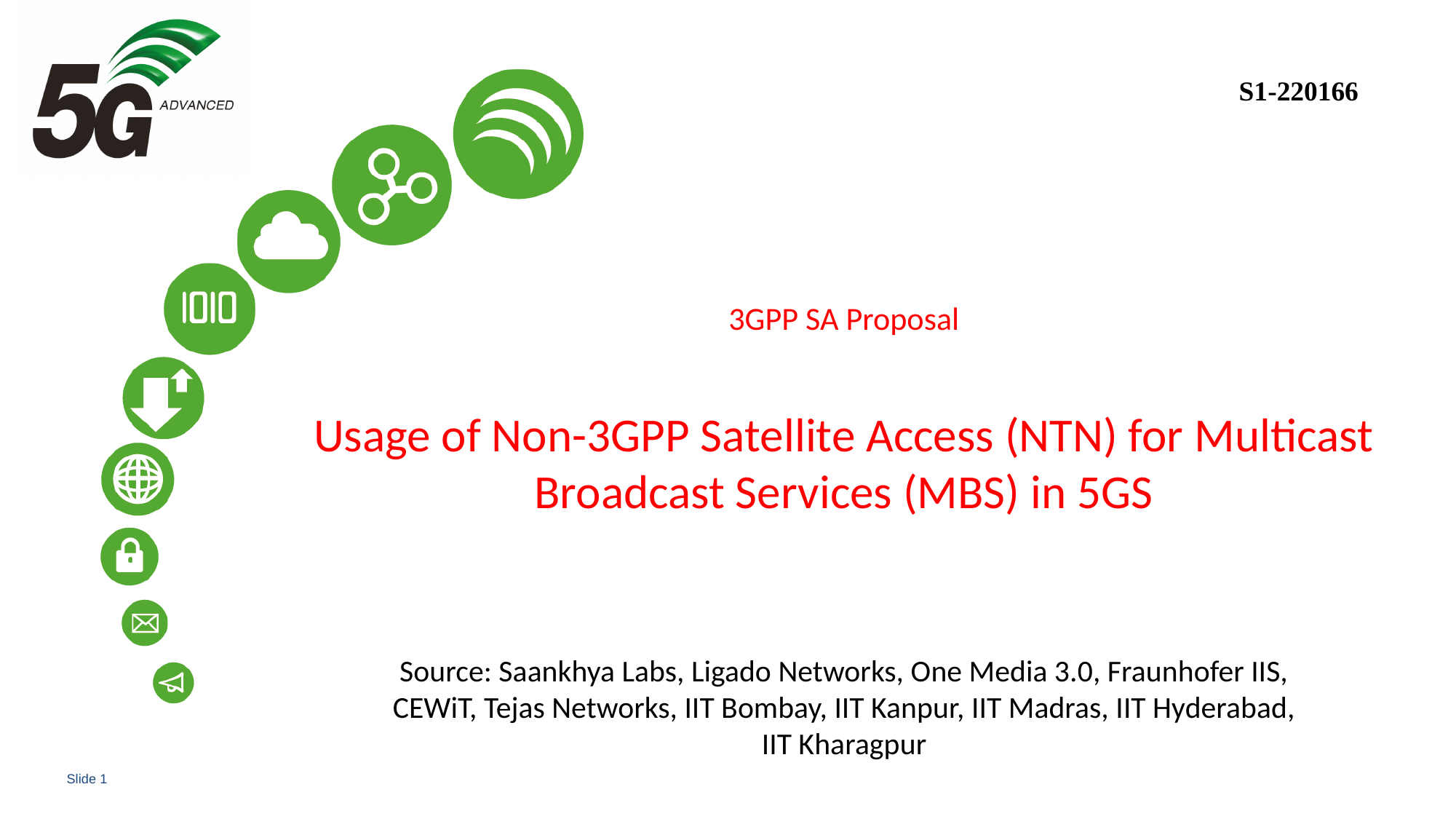

S1-220166
# 3GPP SA Proposal c Usage of Non-3GPP Satellite Access (NTN) for Multicast Broadcast Services (MBS) in 5GS
Source: Saankhya Labs, Ligado Networks, One Media 3.0, Fraunhofer IIS, CEWiT, Tejas Networks, IIT Bombay, IIT Kanpur, IIT Madras, IIT Hyderabad, IIT Kharagpur